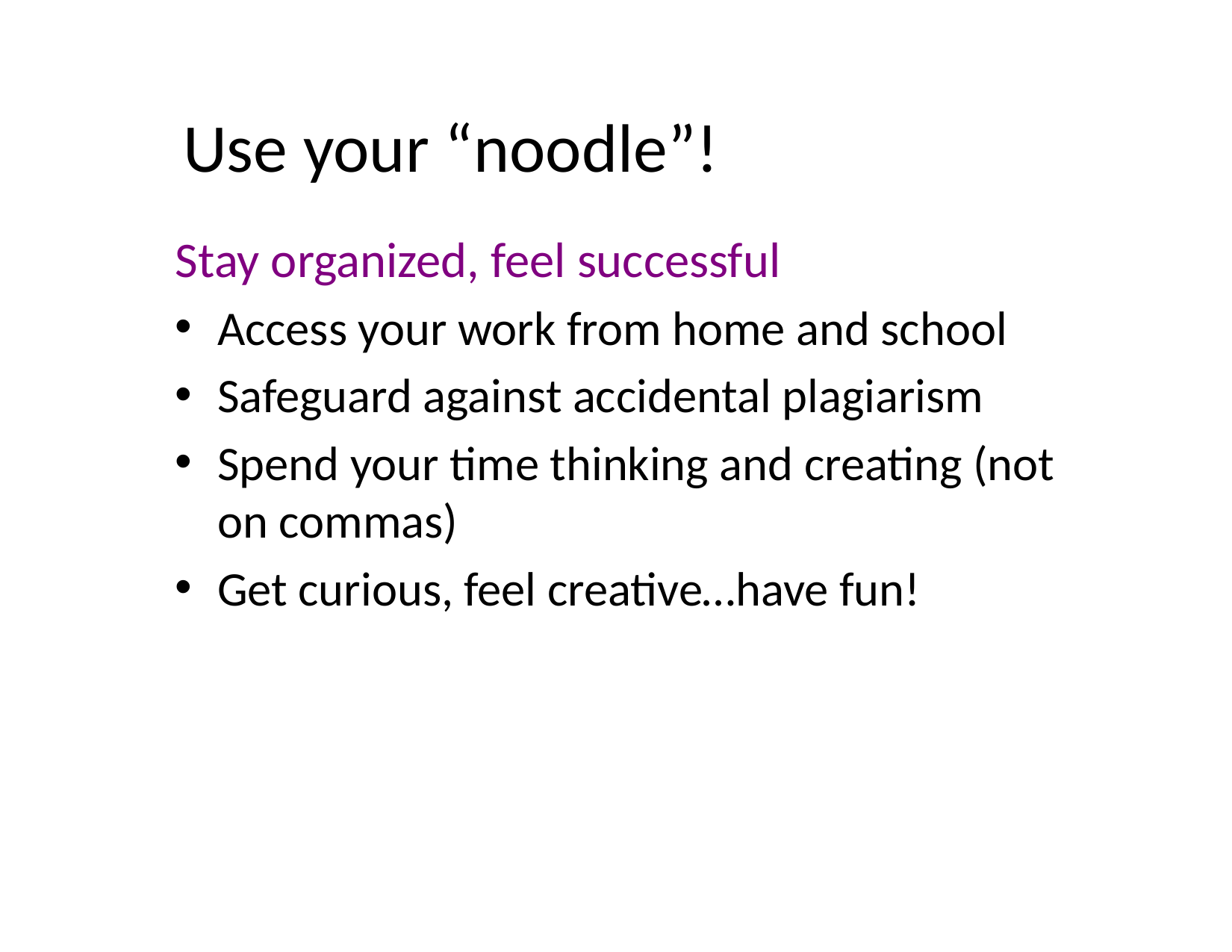

# Use your “noodle”!
Stay organized, feel successful
Access your work from home and school
Safeguard against accidental plagiarism
Spend your time thinking and creating (not on commas)
Get curious, feel creative…have fun!